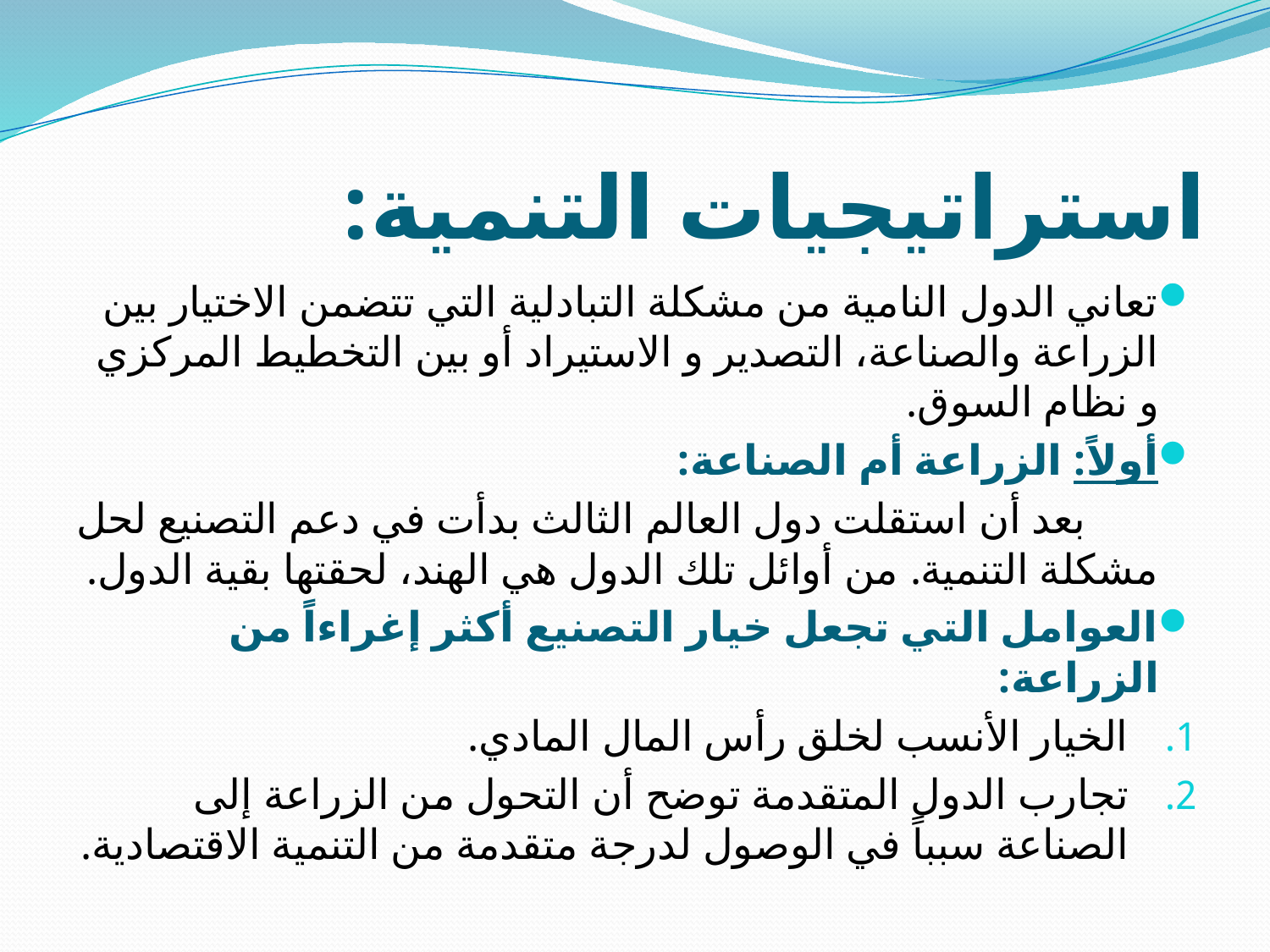

# استراتيجيات التنمية:
تعاني الدول النامية من مشكلة التبادلية التي تتضمن الاختيار بين الزراعة والصناعة، التصدير و الاستيراد أو بين التخطيط المركزي و نظام السوق.
أولاً: الزراعة أم الصناعة:
          بعد أن استقلت دول العالم الثالث بدأت في دعم التصنيع لحل مشكلة التنمية. من أوائل تلك الدول هي الهند، لحقتها بقية الدول.
العوامل التي تجعل خيار التصنيع أكثر إغراءاً من الزراعة:
الخيار الأنسب لخلق رأس المال المادي.
تجارب الدول المتقدمة توضح أن التحول من الزراعة إلى الصناعة سبباً في الوصول لدرجة متقدمة من التنمية الاقتصادية.